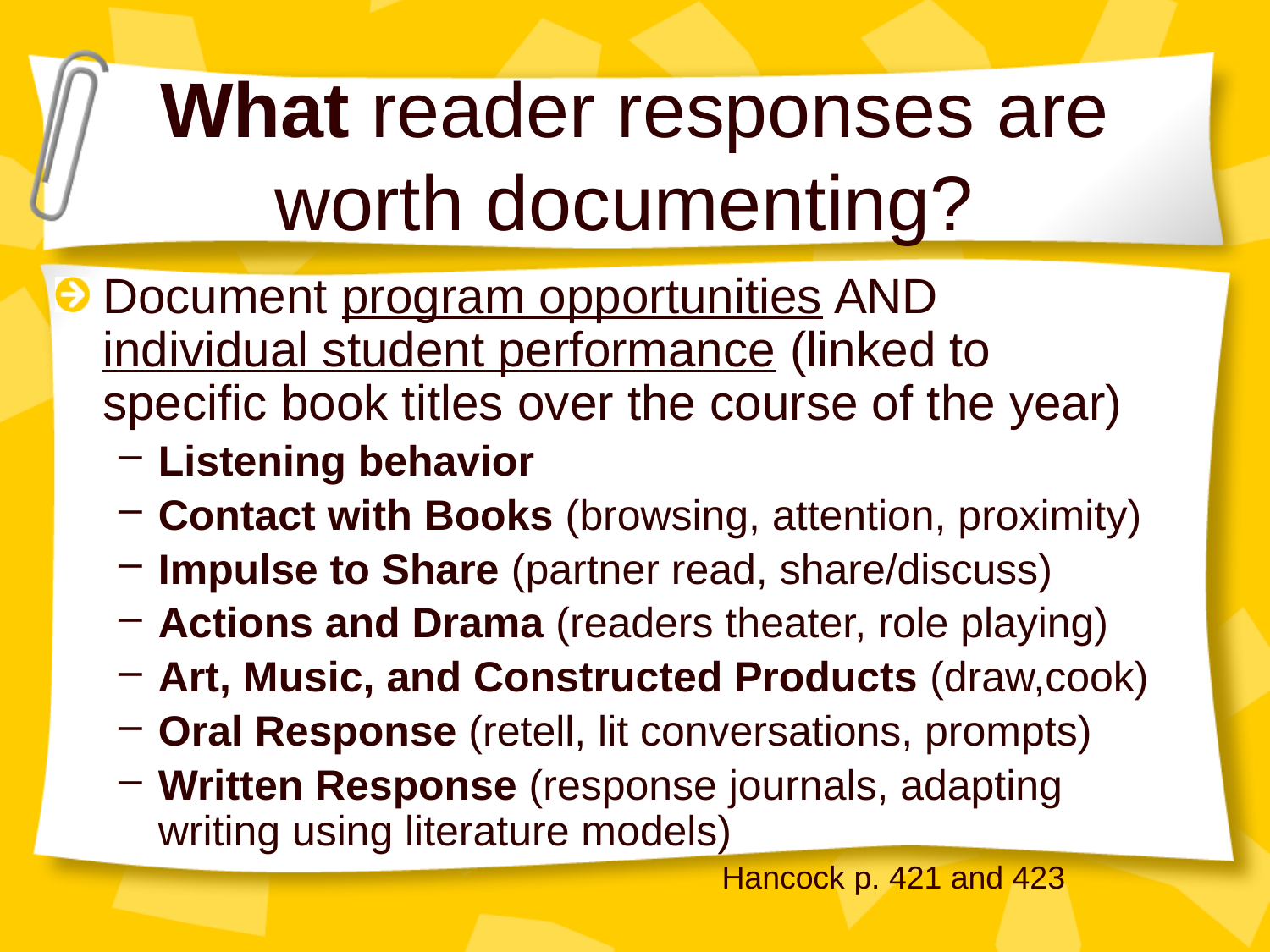

# What reader responses are worth documenting?
Document program opportunities AND individual student performance (linked to specific book titles over the course of the year)
Listening behavior
Contact with Books (browsing, attention, proximity)
Impulse to Share (partner read, share/discuss)
Actions and Drama (readers theater, role playing)
Art, Music, and Constructed Products (draw,cook)
Oral Response (retell, lit conversations, prompts)
Written Response (response journals, adapting writing using literature models)
				Hancock p. 421 and 423